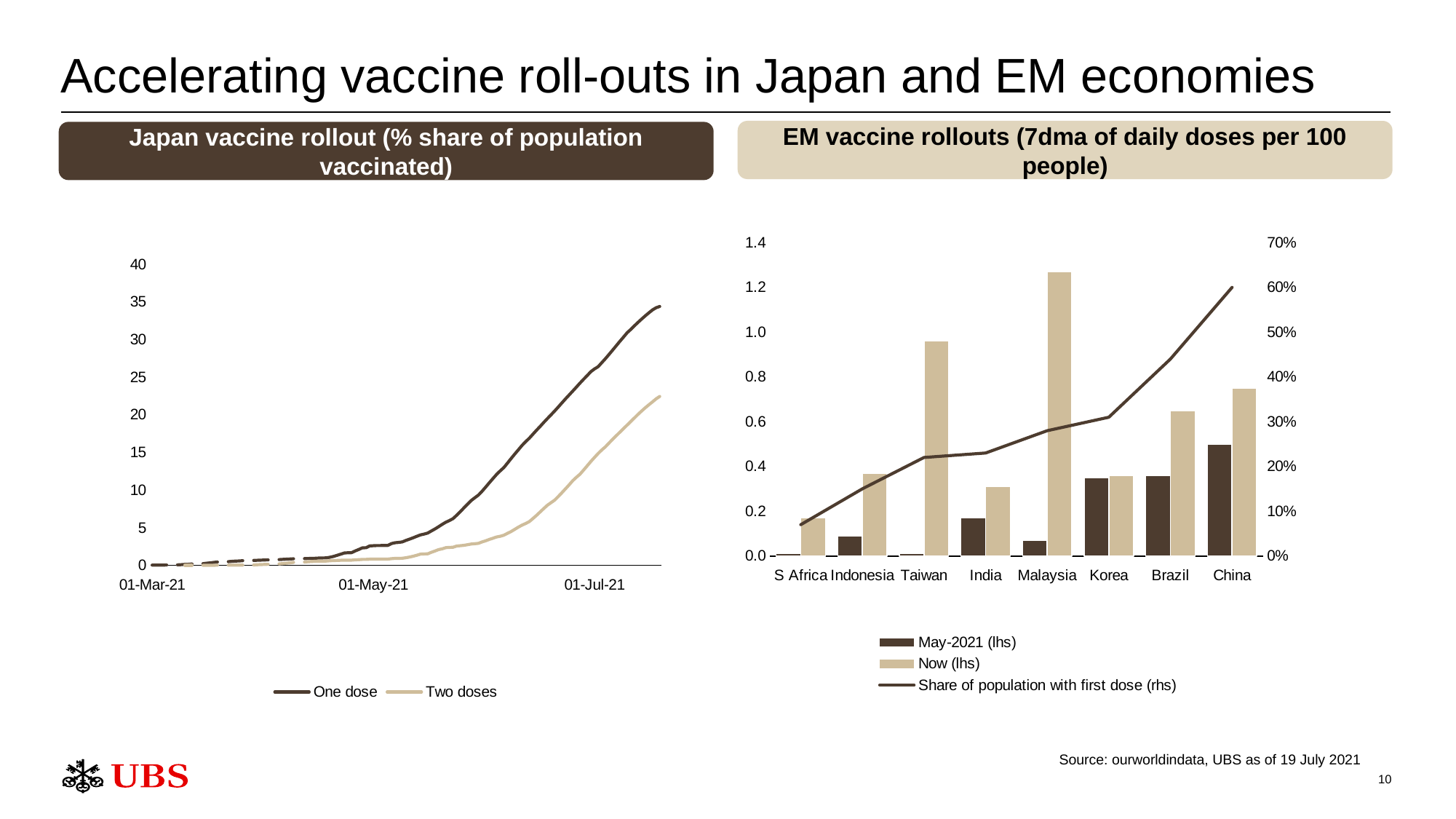

# Accelerating vaccine roll-outs in Japan and EM economies
EM vaccine rollouts (7dma of daily doses per 100 people)
Japan vaccine rollout (% share of population vaccinated)

### Chart

| Category | May-2021 (lhs) | Now (lhs) | Share of population with first dose (rhs) |
|---|---|---|---|
| S Africa | 0.01 | 0.17 | 0.07 |
| Indonesia | 0.09 | 0.37 | 0.15 |
| Taiwan | 0.01 | 0.96 | 0.22 |
| India | 0.17 | 0.31 | 0.23 |
| Malaysia | 0.07 | 1.27 | 0.28 |
| Korea | 0.35 | 0.36 | 0.31 |
| Brazil | 0.36 | 0.65 | 0.44 |
| China | 0.5 | 0.75 | 0.6 |

### Chart

| Category |  |  |
|---|---|---|
| 44256 | 0.03 | None |
| 44257 | 0.03 | None |
| 44258 | 0.03 | None |
| 44259 | 0.03 | None |
| 44260 | 0.04 | None |
| 44261 | None | None |
| 44262 | None | None |
| 44263 | 0.06 | None |
| 44264 | 0.09 | None |
| 44265 | 0.12 | 0.0 |
| 44266 | 0.14 | 0.0 |
| 44267 | 0.18 | 0.0 |
| 44268 | None | None |
| 44269 | None | None |
| 44270 | 0.22 | 0.01 |
| 44271 | 0.28 | 0.01 |
| 44272 | 0.33 | 0.01 |
| 44273 | 0.39 | 0.01 |
| 44274 | 0.44 | 0.02 |
| 44275 | None | None |
| 44276 | None | None |
| 44277 | 0.49 | 0.02 |
| 44278 | 0.53 | 0.03 |
| 44279 | 0.56 | 0.03 |
| 44280 | 0.58 | 0.03 |
| 44281 | 0.62 | 0.03 |
| 44282 | None | None |
| 44283 | None | None |
| 44284 | 0.65 | 0.05 |
| 44285 | 0.67 | 0.08 |
| 44286 | 0.69 | 0.1 |
| 44287 | 0.71 | 0.12 |
| 44288 | 0.72 | 0.14 |
| 44289 | None | None |
| 44290 | None | None |
| 44291 | 0.76 | 0.19 |
| 44292 | 0.79 | 0.23 |
| 44293 | 0.82 | 0.28 |
| 44294 | 0.84 | 0.33 |
| 44295 | 0.87 | 0.39 |
| 44296 | None | None |
| 44297 | None | None |
| 44298 | 0.9 | 0.44 |
| 44299 | 0.91 | 0.48 |
| 44300 | 0.92 | 0.51 |
| 44301 | 0.94 | 0.54 |
| 44302 | 0.97 | 0.57 |
| 44303 | 0.98 | 0.57 |
| 44304 | 0.99 | 0.57 |
| 44305 | 1.07 | 0.61 |
| 44306 | 1.18 | 0.63 |
| 44307 | 1.33 | 0.65 |
| 44308 | 1.48 | 0.67 |
| 44309 | 1.64 | 0.69 |
| 44310 | 1.67 | 0.69 |
| 44311 | 1.68 | 0.69 |
| 44312 | 1.91 | 0.73 |
| 44313 | 2.11 | 0.75 |
| 44314 | 2.33 | 0.79 |
| 44315 | 2.34 | 0.79 |
| 44316 | 2.58 | 0.82 |
| 44317 | 2.61 | 0.82 |
| 44318 | 2.63 | 0.82 |
| 44319 | 2.63 | 0.83 |
| 44320 | 2.64 | 0.83 |
| 44321 | 2.65 | 0.83 |
| 44322 | 2.89 | 0.88 |
| 44323 | 3.0 | 0.92 |
| 44324 | 3.05 | 0.93 |
| 44325 | 3.11 | 0.94 |
| 44326 | 3.31 | 1.01 |
| 44327 | 3.48 | 1.1 |
| 44328 | 3.66 | 1.21 |
| 44329 | 3.86 | 1.34 |
| 44330 | 4.04 | 1.49 |
| 44331 | 4.15 | 1.51 |
| 44332 | 4.29 | 1.53 |
| 44333 | 4.56 | 1.73 |
| 44334 | 4.83 | 1.9 |
| 44335 | 5.13 | 2.09 |
| 44336 | 5.44 | 2.19 |
| 44337 | 5.73 | 2.35 |
| 44338 | 5.95 | 2.38 |
| 44339 | 6.21 | 2.4 |
| 44340 | 6.66 | 2.56 |
| 44341 | 7.13 | 2.61 |
| 44342 | 7.64 | 2.66 |
| 44343 | 8.13 | 2.74 |
| 44344 | 8.61 | 2.83 |
| 44345 | 8.98 | 2.87 |
| 44346 | 9.34 | 2.92 |
| 44347 | 9.85 | 3.11 |
| 44348 | 10.4 | 3.26 |
| 44349 | 10.97 | 3.44 |
| 44350 | 11.53 | 3.6 |
| 44351 | 12.08 | 3.77 |
| 44352 | 12.55 | 3.86 |
| 44353 | 12.99 | 4.0 |
| 44354 | 13.58 | 4.25 |
| 44355 | 14.19 | 4.49 |
| 44356 | 14.78 | 4.78 |
| 44357 | 15.35 | 5.07 |
| 44358 | 15.93 | 5.34 |
| 44359 | 16.43 | 5.55 |
| 44360 | 16.89 | 5.8 |
| 44361 | 17.42 | 6.21 |
| 44362 | 17.95 | 6.63 |
| 44363 | 18.46 | 7.09 |
| 44364 | 18.99 | 7.54 |
| 44365 | 19.5 | 7.98 |
| 44366 | 20.0 | 8.32 |
| 44367 | 20.5 | 8.66 |
| 44368 | 21.04 | 9.14 |
| 44369 | 21.58 | 9.64 |
| 44370 | 22.12 | 10.16 |
| 44371 | 22.64 | 10.69 |
| 44372 | 23.16 | 11.24 |
| 44373 | 23.68 | 11.69 |
| 44374 | 24.22 | 12.11 |
| 44375 | 24.73 | 12.66 |
| 44376 | 25.23 | 13.23 |
| 44377 | 25.74 | 13.8 |
| 44378 | 26.1 | 14.33 |
| 44379 | 26.4 | 14.86 |
| 44380 | 26.93 | 15.33 |
| 44381 | 27.46 | 15.75 |
| 44382 | 28.03 | 16.25 |
| 44383 | 28.6 | 16.75 |
| 44384 | 29.19 | 17.23 |
| 44385 | 29.77 | 17.7 |
| 44386 | 30.33 | 18.17 |
| 44387 | 30.91 | 18.64 |
| 44388 | 31.35 | 19.11 |
| 44389 | 31.83 | 19.59 |
| 44390 | 32.29 | 20.06 |
| 44391 | 32.73 | 20.51 |
| 44392 | 33.16 | 20.94 |
| 44393 | 33.56 | 21.34 |
| 44394 | 33.95 | 21.73 |
| 44395 | 34.24 | 22.13 |
| 44396 | 34.41 | 22.45 |
Source: ourworldindata, UBS as of 19 July 2021